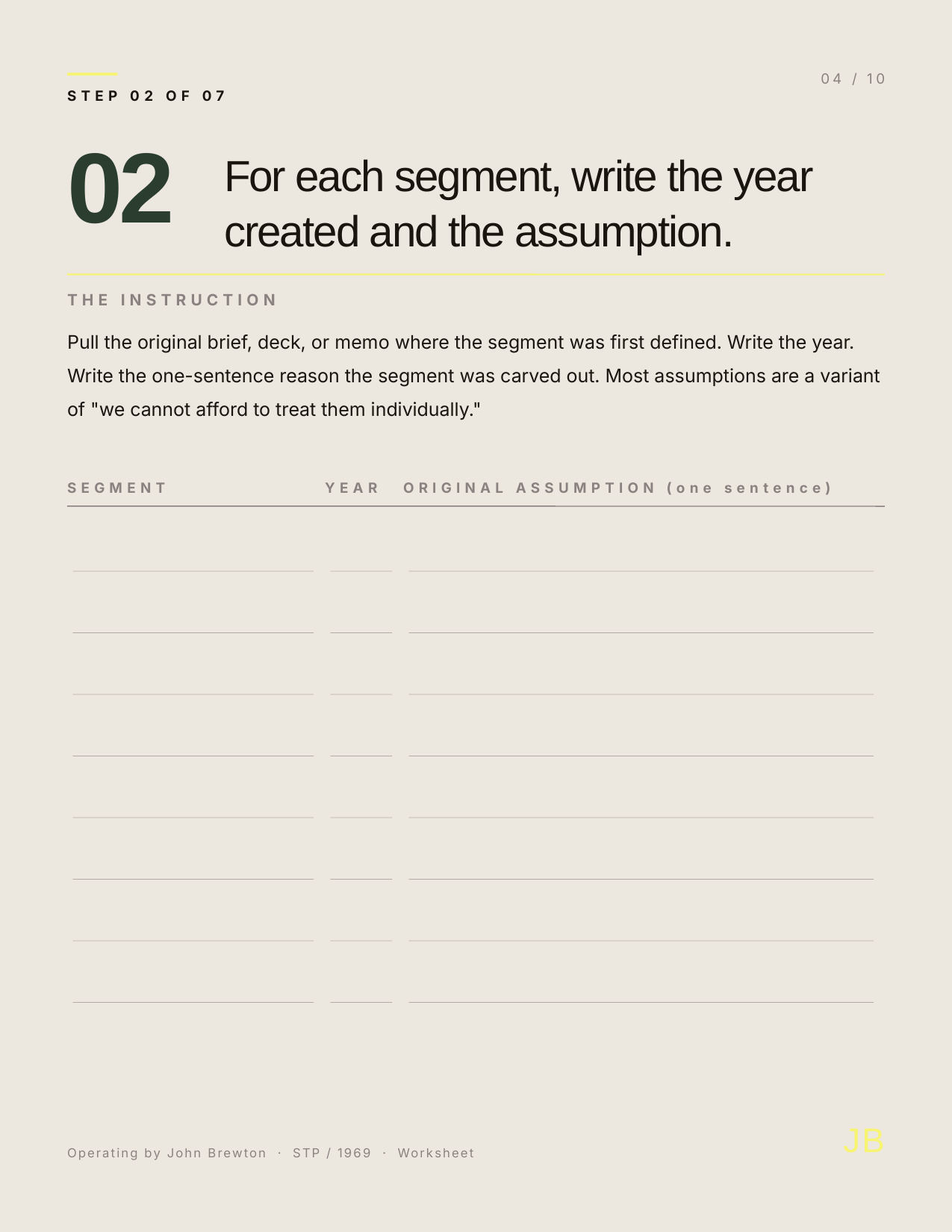

04 / 10

STEP 02 OF 07
02
For each segment, write the year created and the assumption.

THE INSTRUCTION
Pull the original brief, deck, or memo where the segment was first defined. Write the year. Write the one-sentence reason the segment was carved out. Most assumptions are a variant of "we cannot afford to treat them individually."
SEGMENT
YEAR
ORIGINAL ASSUMPTION (one sentence)

JB
Operating by John Brewton  ·  STP / 1969  ·  Worksheet